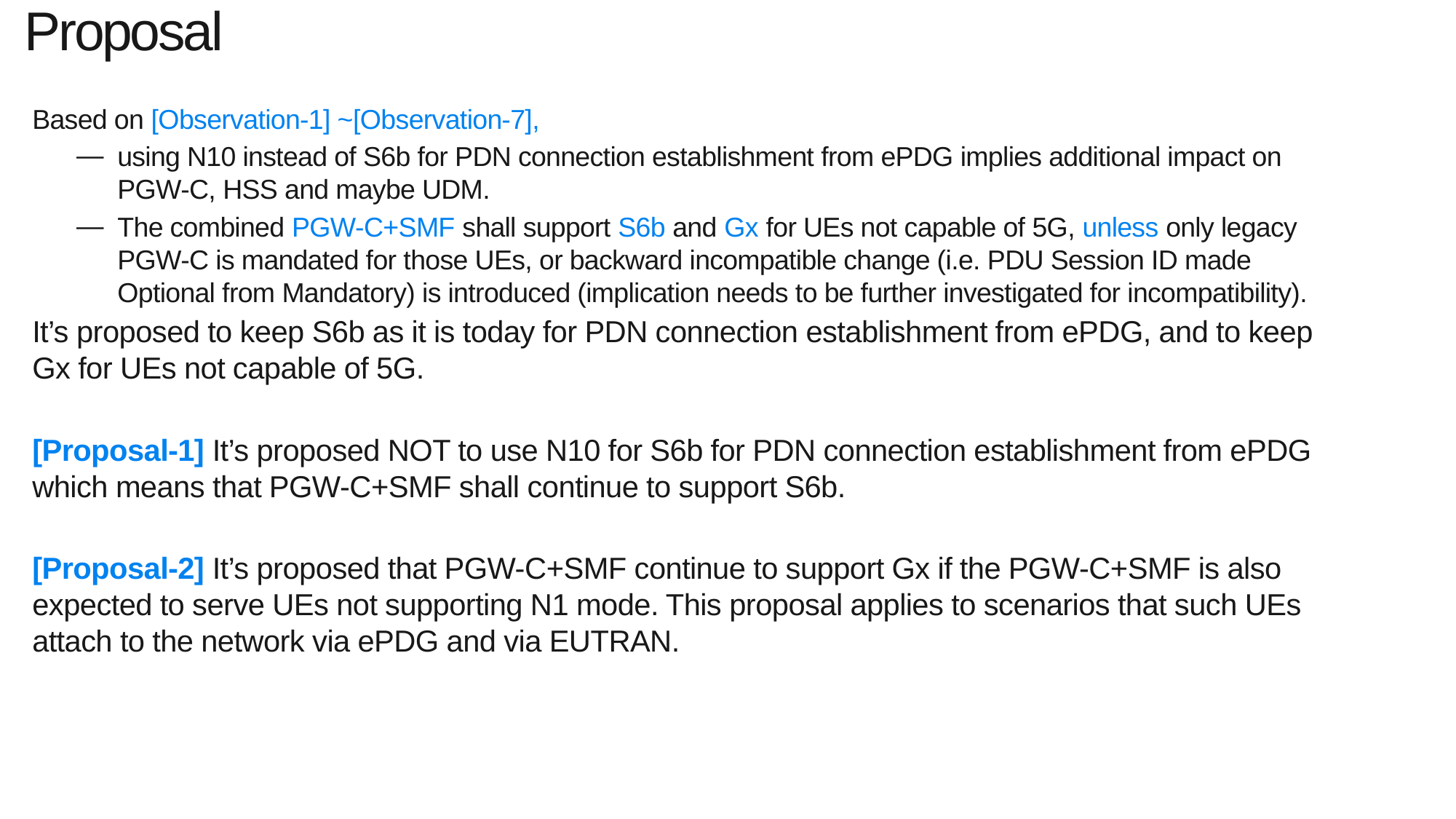

# Proposal
Based on [Observation-1] ~[Observation-7],
using N10 instead of S6b for PDN connection establishment from ePDG implies additional impact on PGW-C, HSS and maybe UDM.
The combined PGW-C+SMF shall support S6b and Gx for UEs not capable of 5G, unless only legacy PGW-C is mandated for those UEs, or backward incompatible change (i.e. PDU Session ID made Optional from Mandatory) is introduced (implication needs to be further investigated for incompatibility).
It’s proposed to keep S6b as it is today for PDN connection establishment from ePDG, and to keep Gx for UEs not capable of 5G.

[Proposal-1] It’s proposed NOT to use N10 for S6b for PDN connection establishment from ePDG which means that PGW-C+SMF shall continue to support S6b.

[Proposal-2] It’s proposed that PGW-C+SMF continue to support Gx if the PGW-C+SMF is also expected to serve UEs not supporting N1 mode. This proposal applies to scenarios that such UEs attach to the network via ePDG and via EUTRAN.